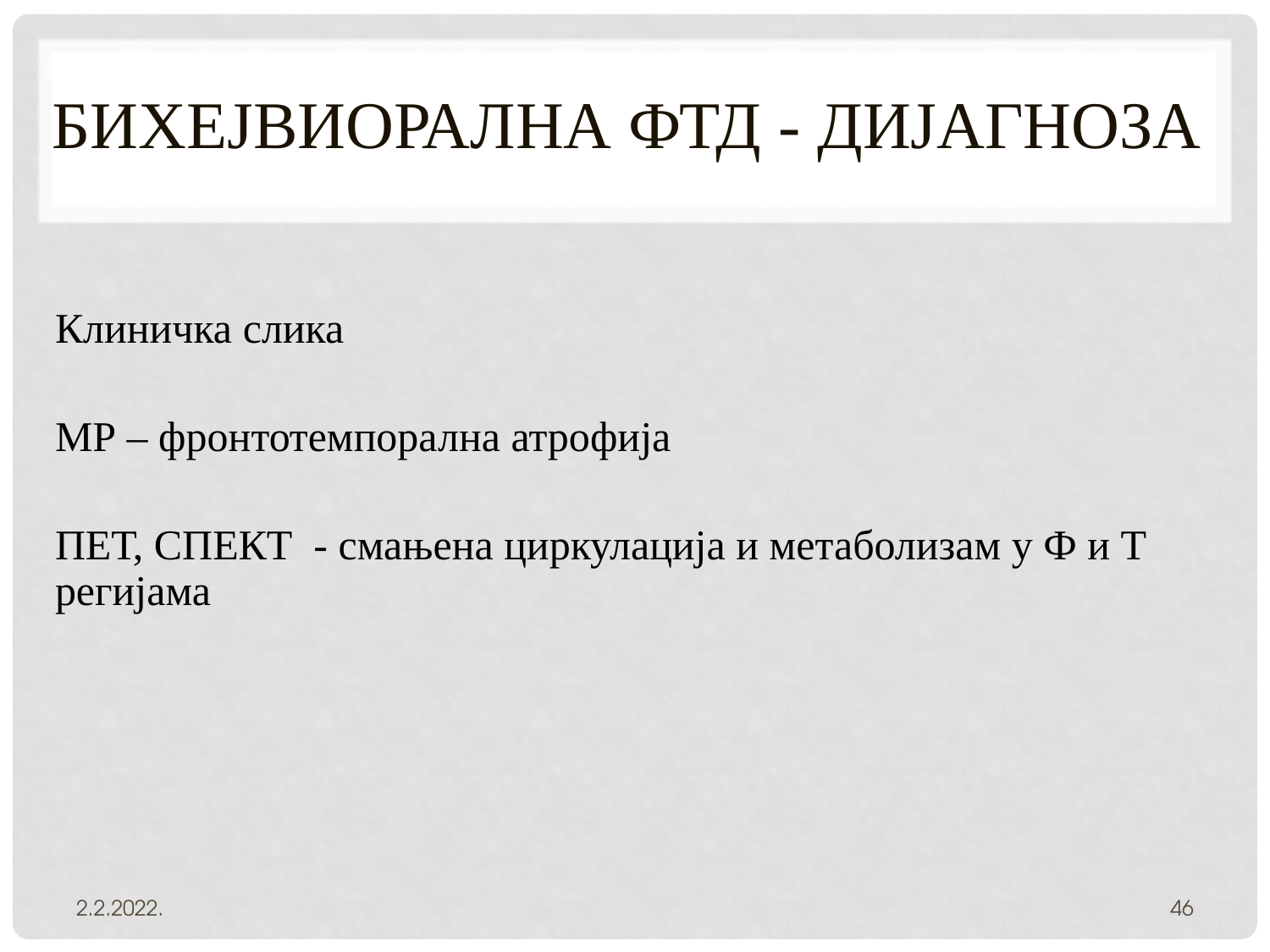

# БИХЕЈВИОРАЛНА ФТД - дијагноза

Клиничка слика

МР – фронтотемпорална атрофија

ПЕТ, СПЕКТ  - смањена циркулација и метаболизам у Ф и Т регијама

2.2.2022.
46